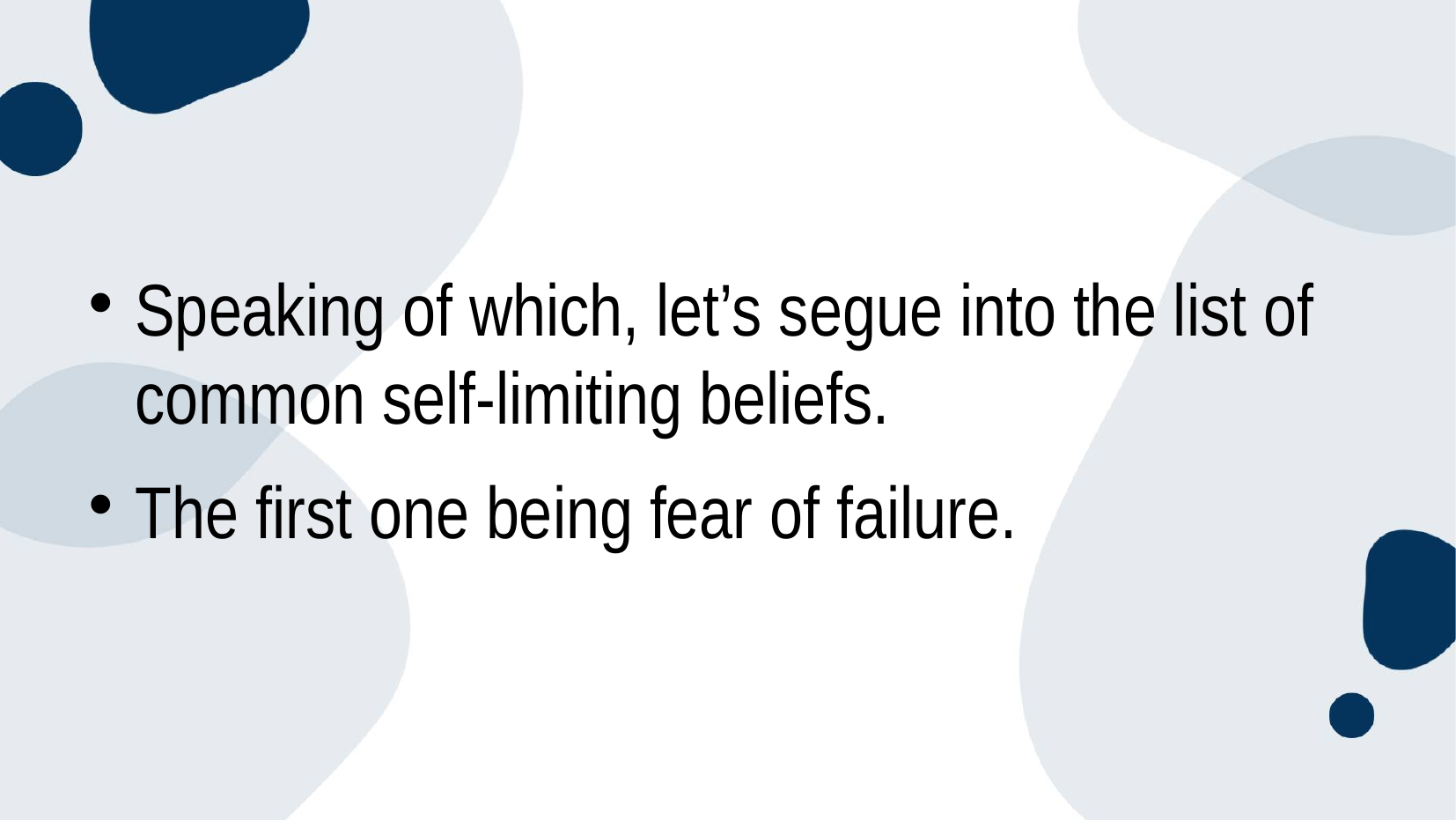

#
Speaking of which, let’s segue into the list of common self-limiting beliefs.
The first one being fear of failure.